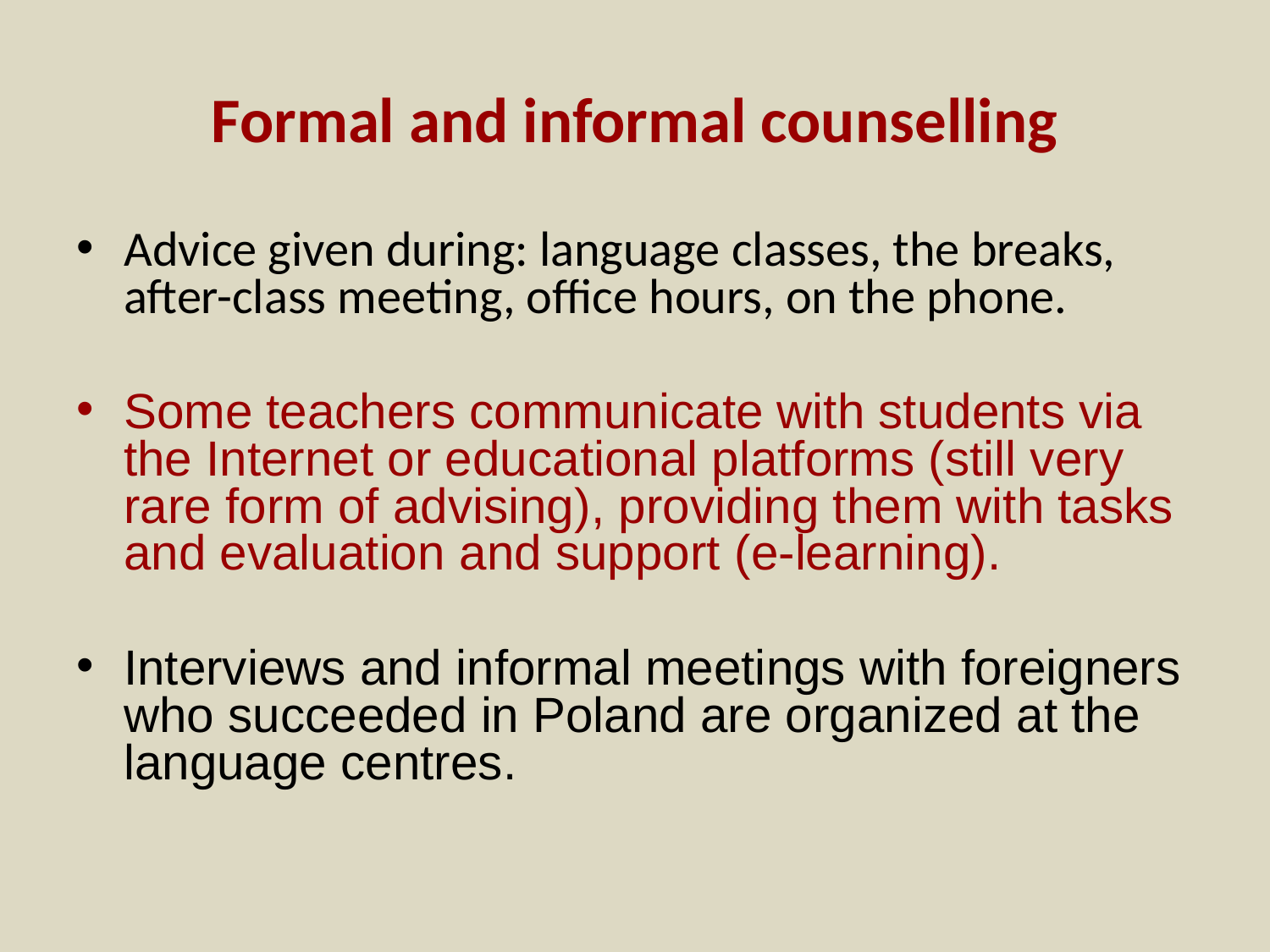

# Formal and informal counselling
Advice given during: language classes, the breaks, after-class meeting, office hours, on the phone.

Some teachers communicate with students via the Internet or educational platforms (still very rare form of advising), providing them with tasks and evaluation and support (e-learning).

Interviews and informal meetings with foreigners who succeeded in Poland are organized at the language centres.